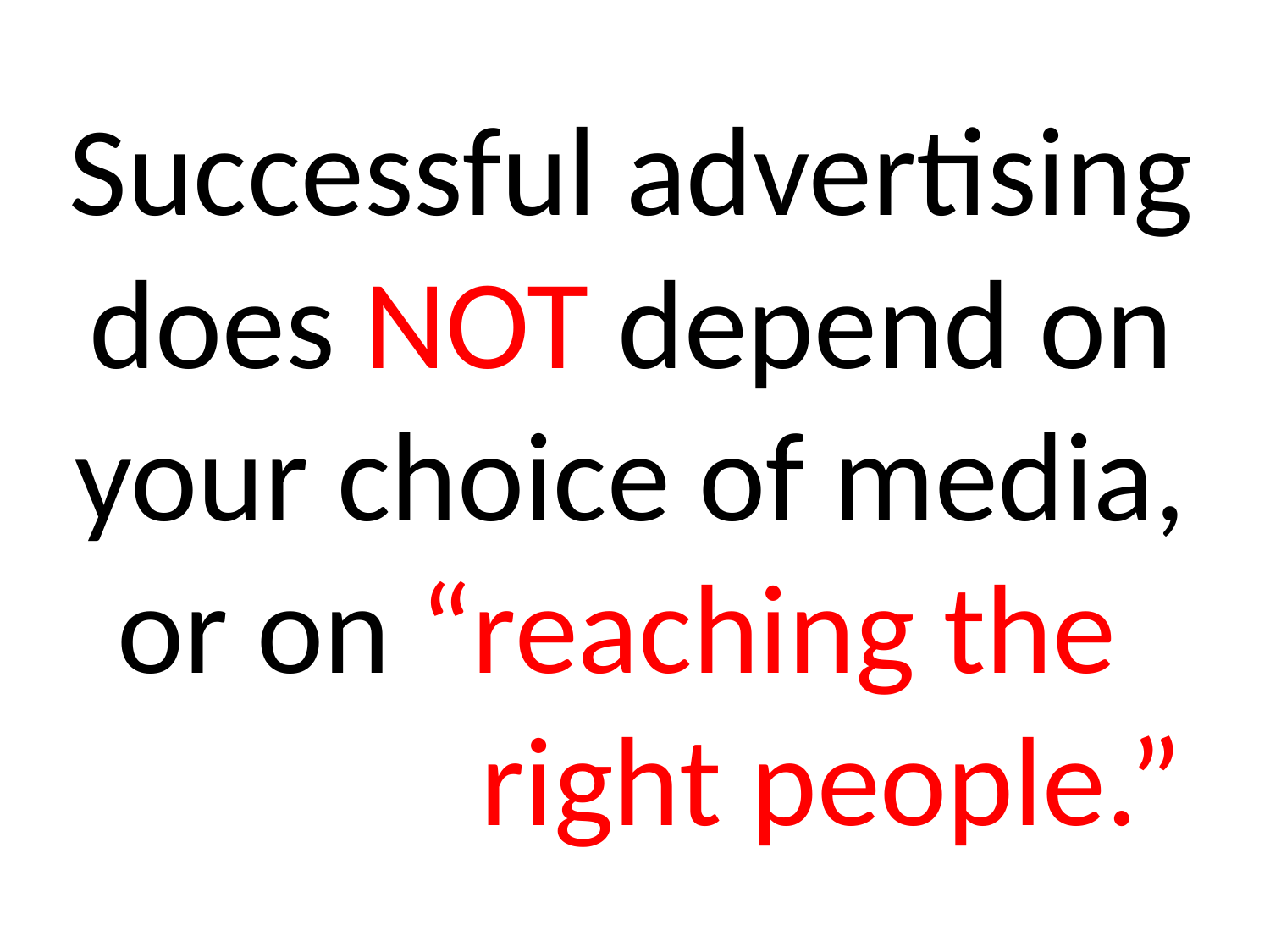

Successful advertising does NOT depend on your choice of media, or on “reaching the
              right people.”